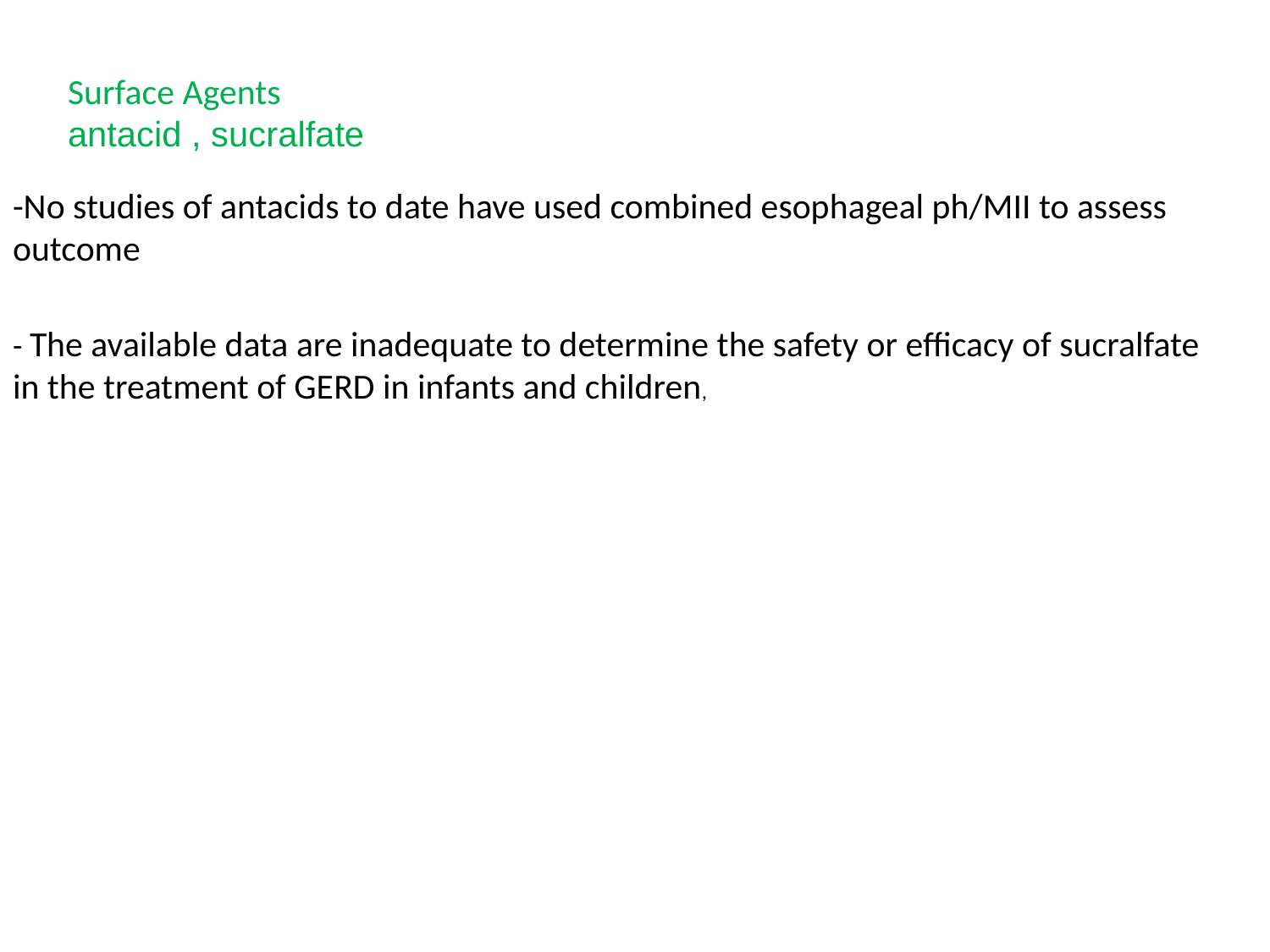

Surface Agents
antacid , sucralfate

-No studies of antacids to date have used combined esophageal ph/MII to assess
outcome

- The available data are inadequate to determine the safety or efficacy of sucralfate
in the treatment of GERD in infants and children,